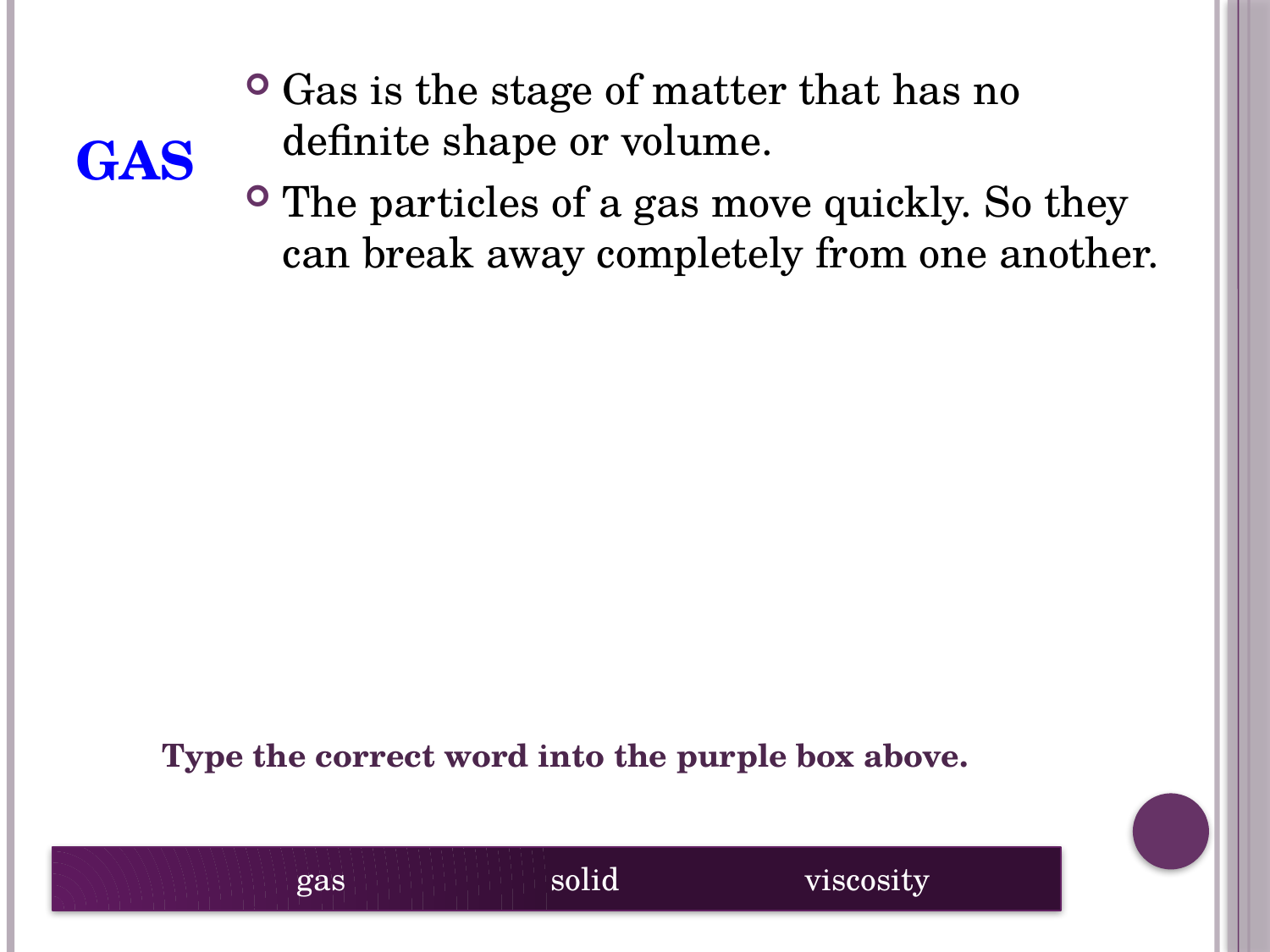

# Gas
Gas is the stage of matter that has no definite shape or volume.
The particles of a gas move quickly. So they can break away completely from one another.

Type the correct word into the purple box above.

gas 		solid		viscosity